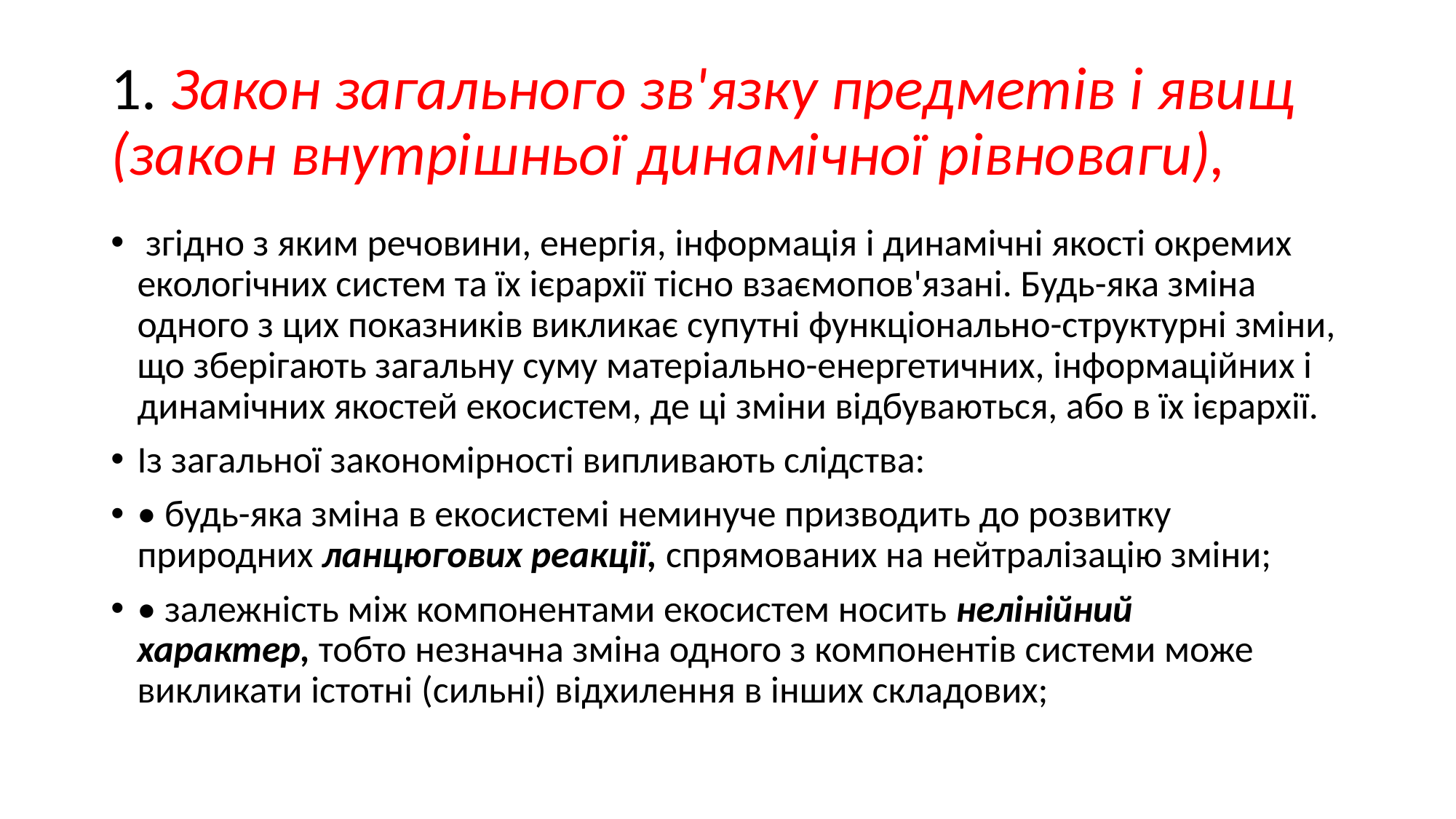

# 1. Закон загального зв'язку предметів і явищ (закон внутрішньої динамічної рівноваги),
 згідно з яким речовини, енергія, інформація і динамічні якості окремих екологічних систем та їх ієрархії тісно взаємопов'язані. Будь-яка зміна одного з цих показників викликає супутні функціонально-структурні зміни, що зберігають загальну суму матеріально-енергетичних, інформаційних і динамічних якостей екосистем, де ці зміни відбуваються, або в їх ієрархії.
Із загальної закономірності випливають слідства:
• будь-яка зміна в екосистемі неминуче призводить до розвитку природних ланцюгових реакції, спрямованих на нейтралізацію зміни;
• залежність між компонентами екосистем носить нелінійний характер, тобто незначна зміна одного з компонентів системи може викликати істотні (сильні) відхилення в інших складових;